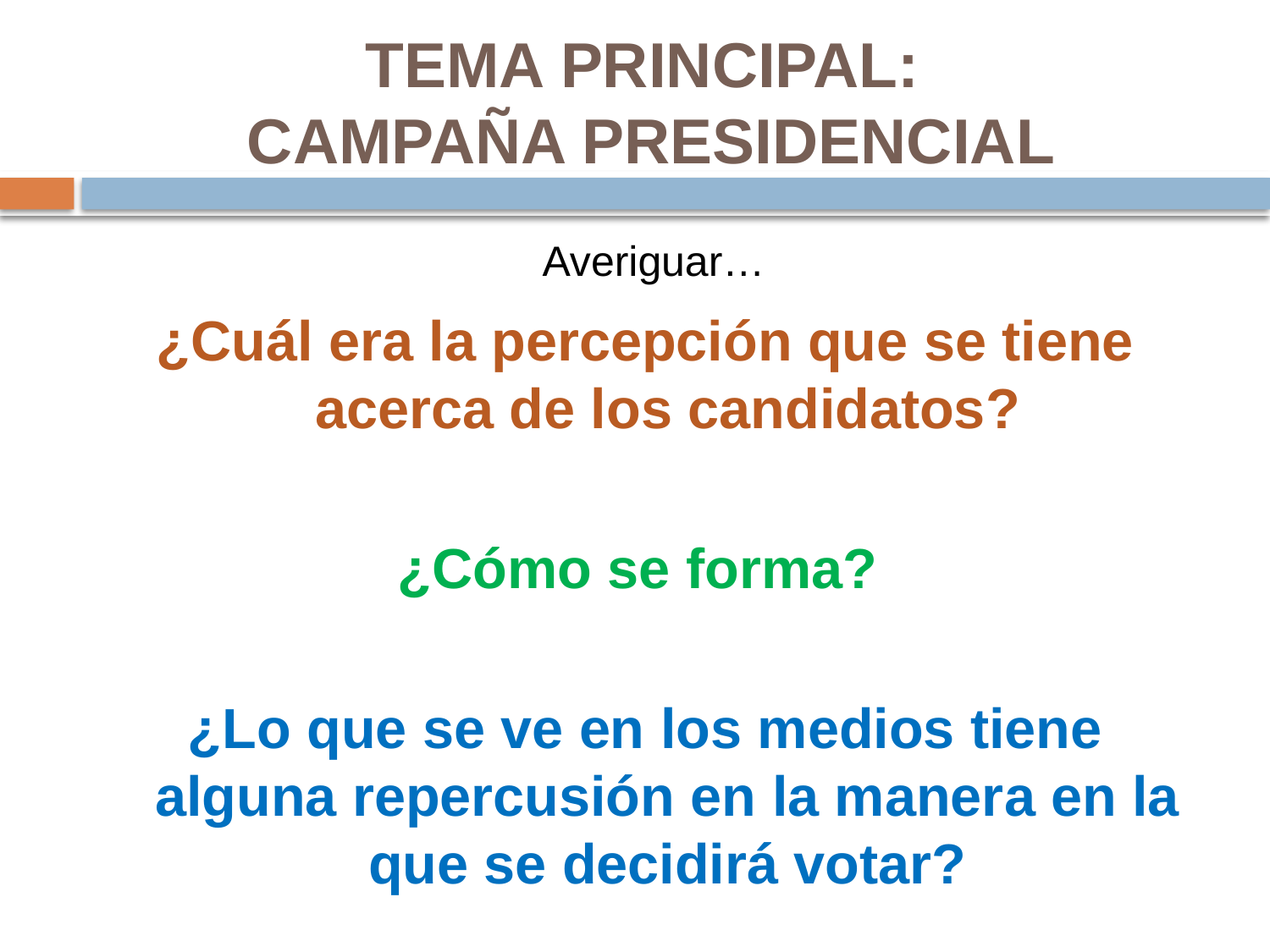

# TEMA PRINCIPAL: CAMPAÑA PRESIDENCIAL
Averiguar…
¿Cuál era la percepción que se tiene acerca de los candidatos?

¿Cómo se forma?

¿Lo que se ve en los medios tiene alguna repercusión en la manera en la que se decidirá votar?